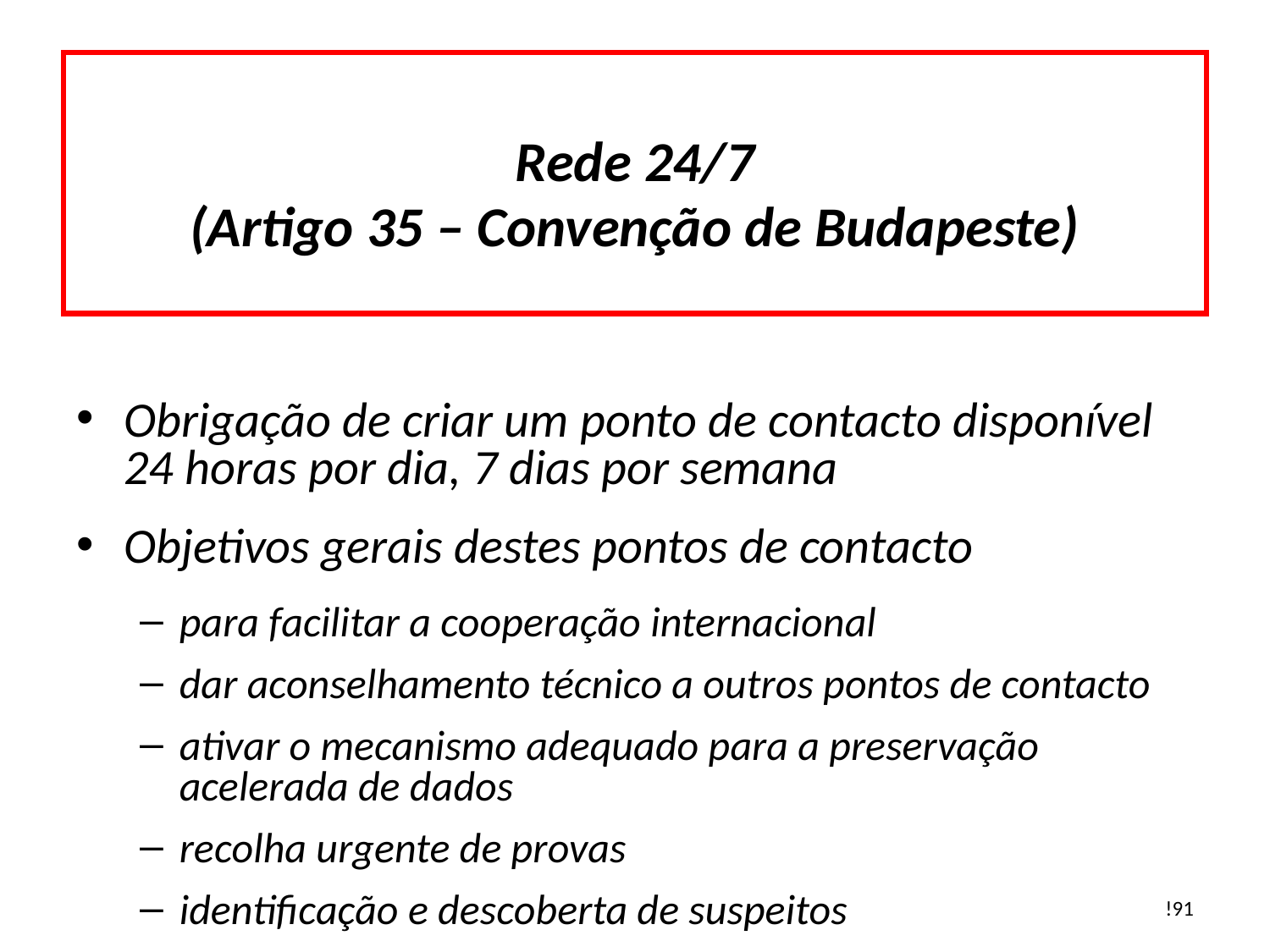

Rede 24/7
(Artigo 35 – Convenção de Budapeste)

Obrigação de criar um ponto de contacto disponível 24 horas por dia, 7 dias por semana
Objetivos gerais destes pontos de contacto
para facilitar a cooperação internacional
dar aconselhamento técnico a outros pontos de contacto
ativar o mecanismo adequado para a preservação acelerada de dados
recolha urgente de provas
identificação e descoberta de suspeitos

!91